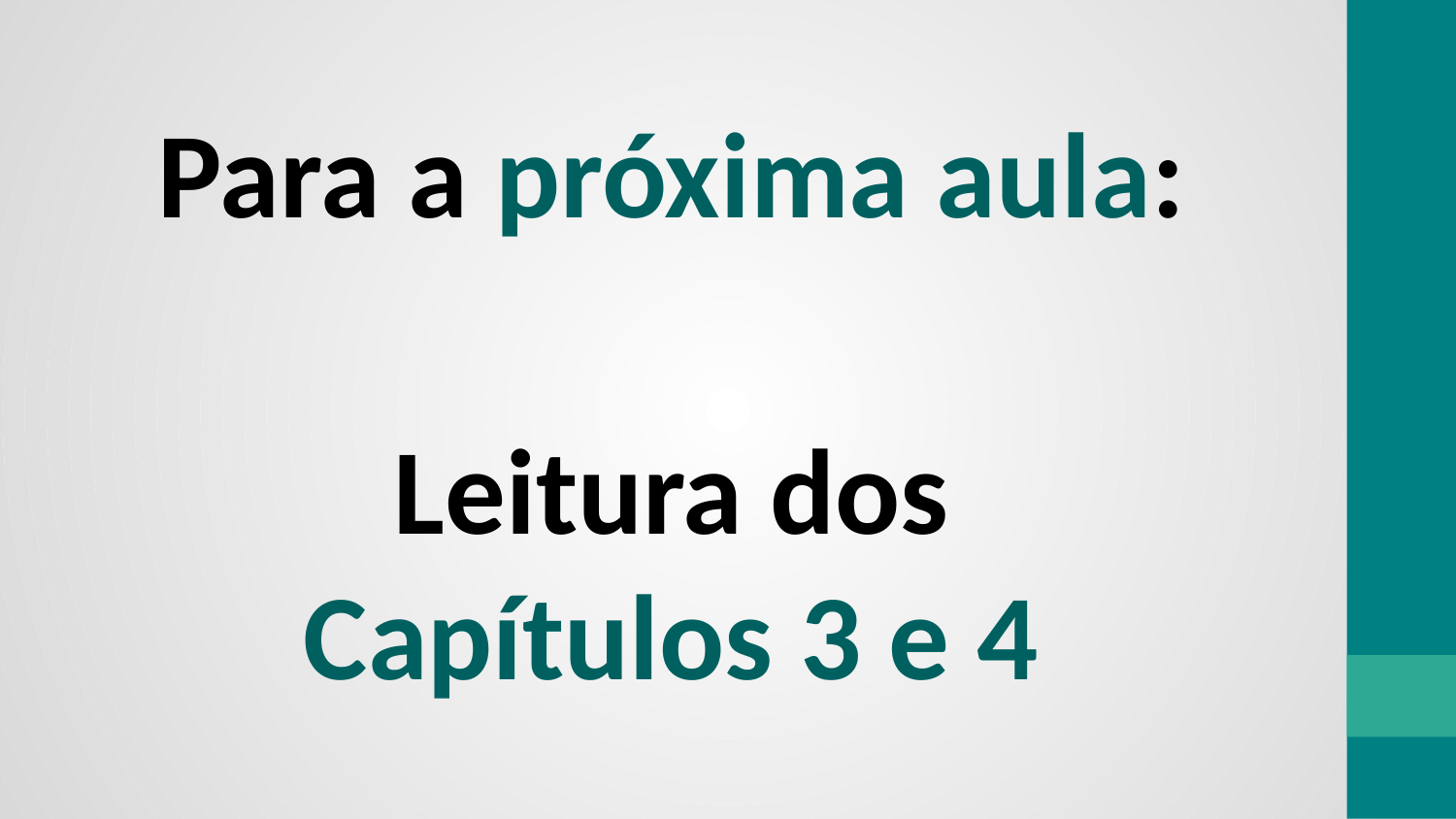

Para a próxima aula:
Leitura dos
Capítulos 3 e 4